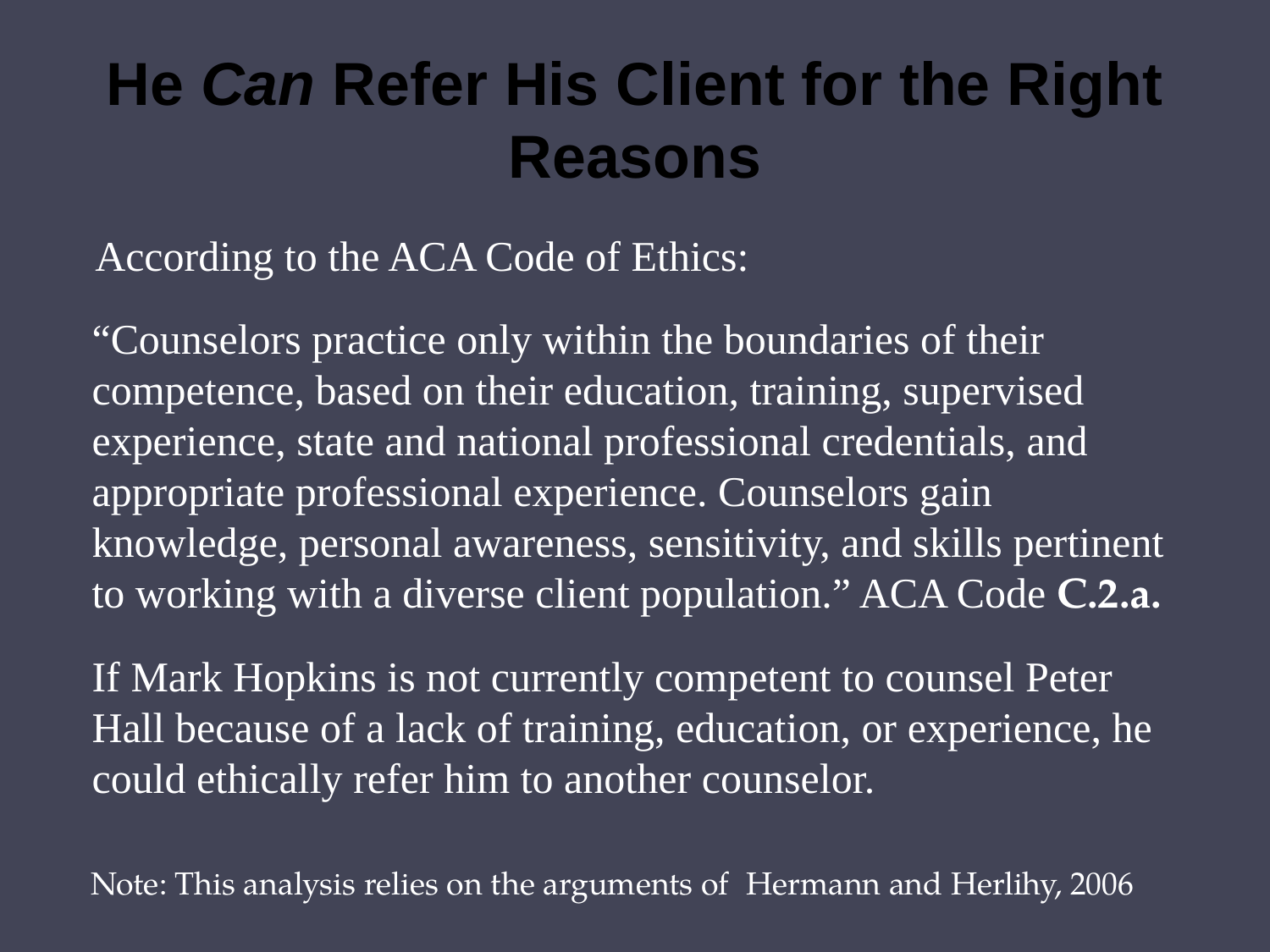

# He Can Refer His Client for the Right Reasons
According to the ACA Code of Ethics:

“Counselors practice only within the boundaries of their competence, based on their education, training, supervised experience, state and national professional credentials, and appropriate professional experience. Counselors gain knowledge, personal awareness, sensitivity, and skills pertinent to working with a diverse client population.” ACA Code C.2.a.

If Mark Hopkins is not currently competent to counsel Peter Hall because of a lack of training, education, or experience, he could ethically refer him to another counselor.

Note: This analysis relies on the arguments of  Hermann and Herlihy, 2006